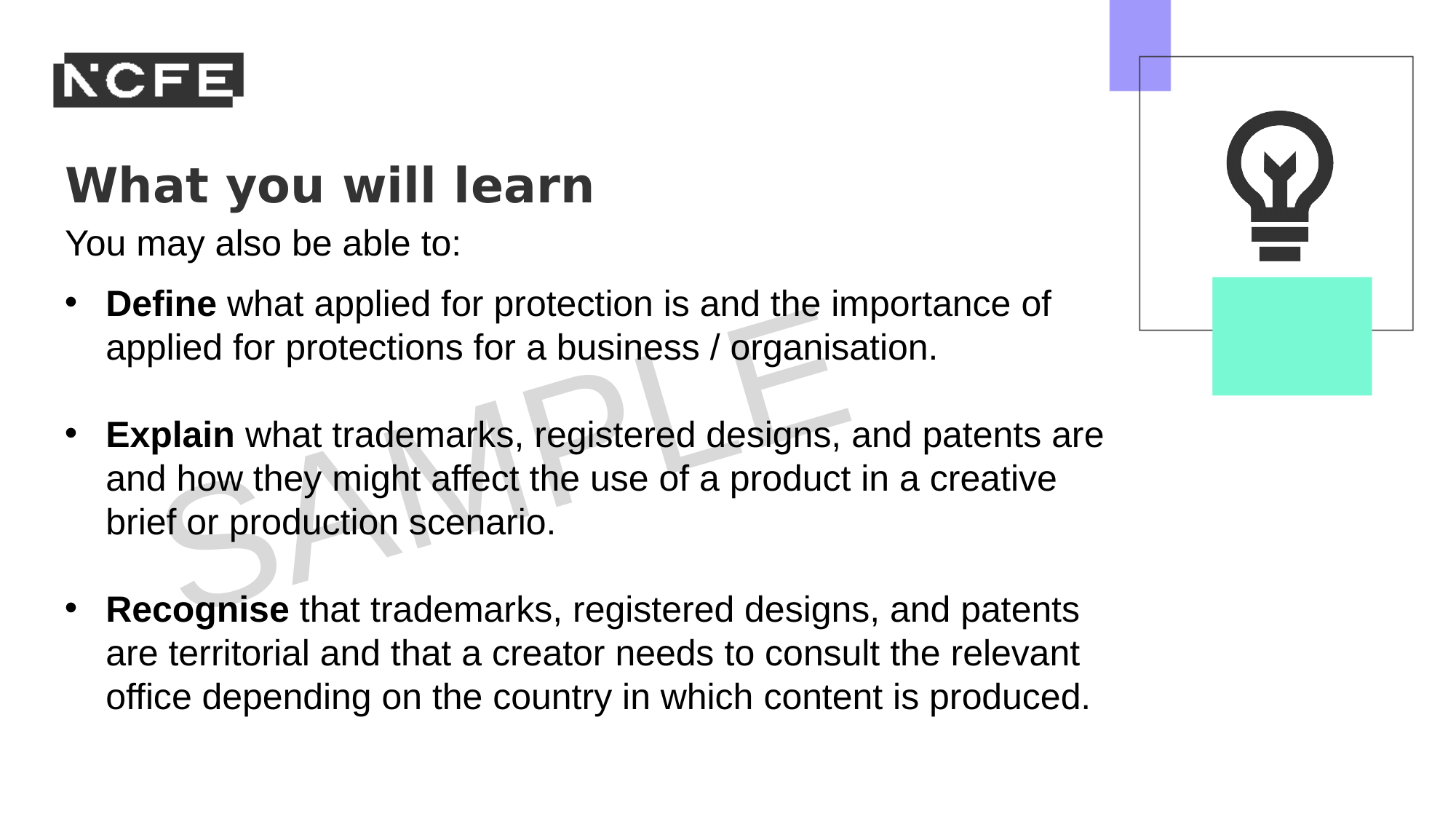

You may also be able to:
Define what applied for protection is and the importance of applied for protections for a business / organisation.

Explain what trademarks, registered designs, and patents are and how they might affect the use of a product in a creative brief or production scenario.

Recognise that trademarks, registered designs, and patents are territorial and that a creator needs to consult the relevant office depending on the country in which content is produced.